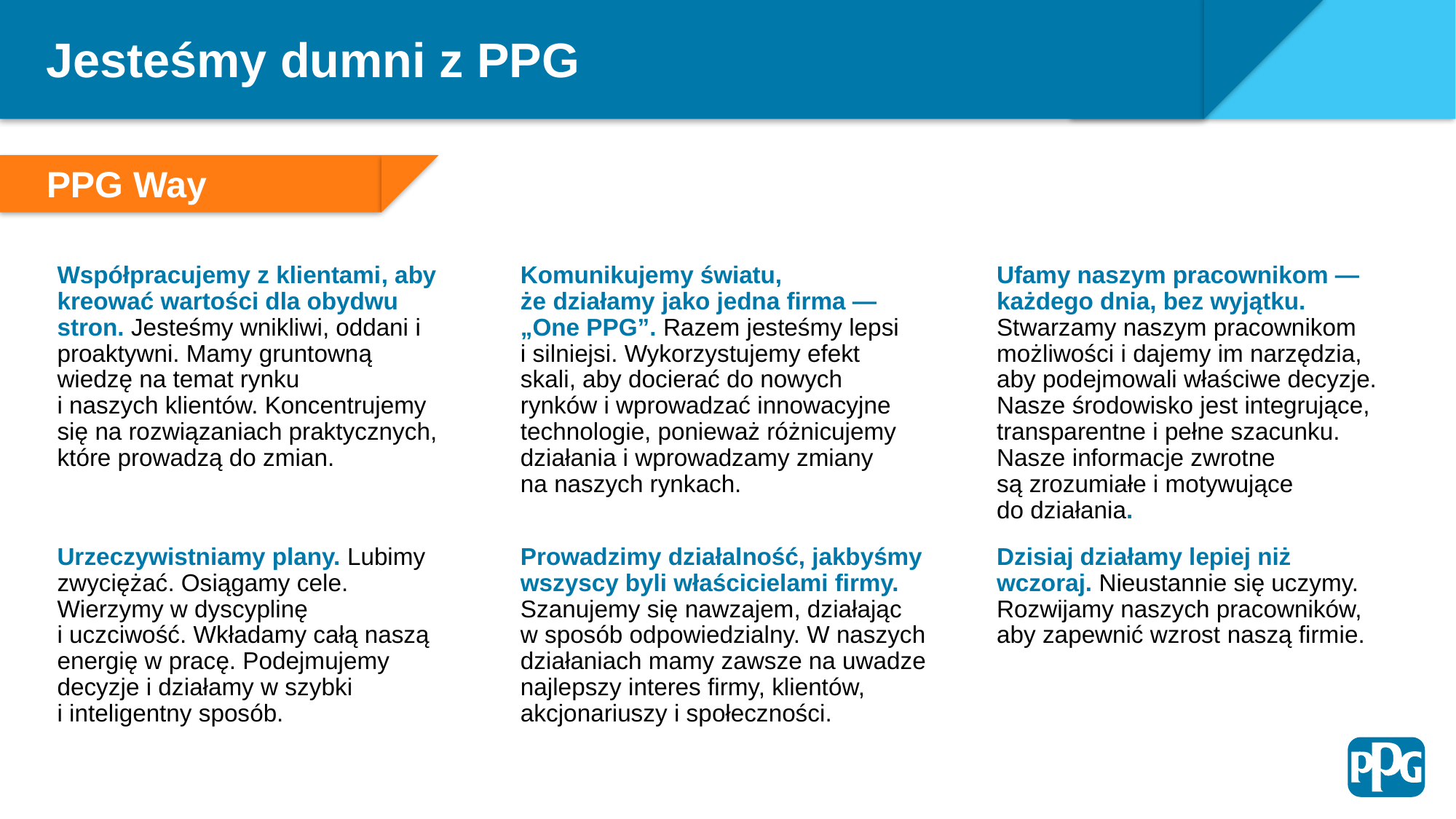

Jesteśmy dumni z PPG

PPG Way
Our Strategy
Współpracujemy z klientami, aby
kreować wartości dla obydwu stron. Jesteśmy wnikliwi, oddani i proaktywni. Mamy gruntowną wiedzę na temat rynku
i naszych klientów. Koncentrujemy się na rozwiązaniach praktycznych, które prowadzą do zmian.
Komunikujemy światu, że działamy jako jedna firma —
„One PPG”. Razem jesteśmy lepsi
i silniejsi. Wykorzystujemy efekt skali, aby docierać do nowych rynków i wprowadzać innowacyjne technologie, ponieważ różnicujemy działania i wprowadzamy zmiany na naszych rynkach.
Ufamy naszym pracownikom — każdego dnia, bez wyjątku. Stwarzamy naszym pracownikom możliwości i dajemy im narzędzia, aby podejmowali właściwe decyzje. Nasze środowisko jest integrujące, transparentne i pełne szacunku. Nasze informacje zwrotne są zrozumiałe i motywujące do działania.
Urzeczywistniamy plany. Lubimy zwyciężać. Osiągamy cele. Wierzymy w dyscyplinę i uczciwość. Wkładamy całą naszą energię w pracę. Podejmujemy decyzje i działamy w szybki i inteligentny sposób.
Prowadzimy działalność, jakbyśmy wszyscy byli właścicielami firmy.
Szanujemy się nawzajem, działając
w sposób odpowiedzialny. W naszych działaniach mamy zawsze na uwadze najlepszy interes firmy, klientów, akcjonariuszy i społeczności.
Dzisiaj działamy lepiej niż wczoraj. Nieustannie się uczymy. Rozwijamy naszych pracowników, aby zapewnić wzrost naszą firmie.